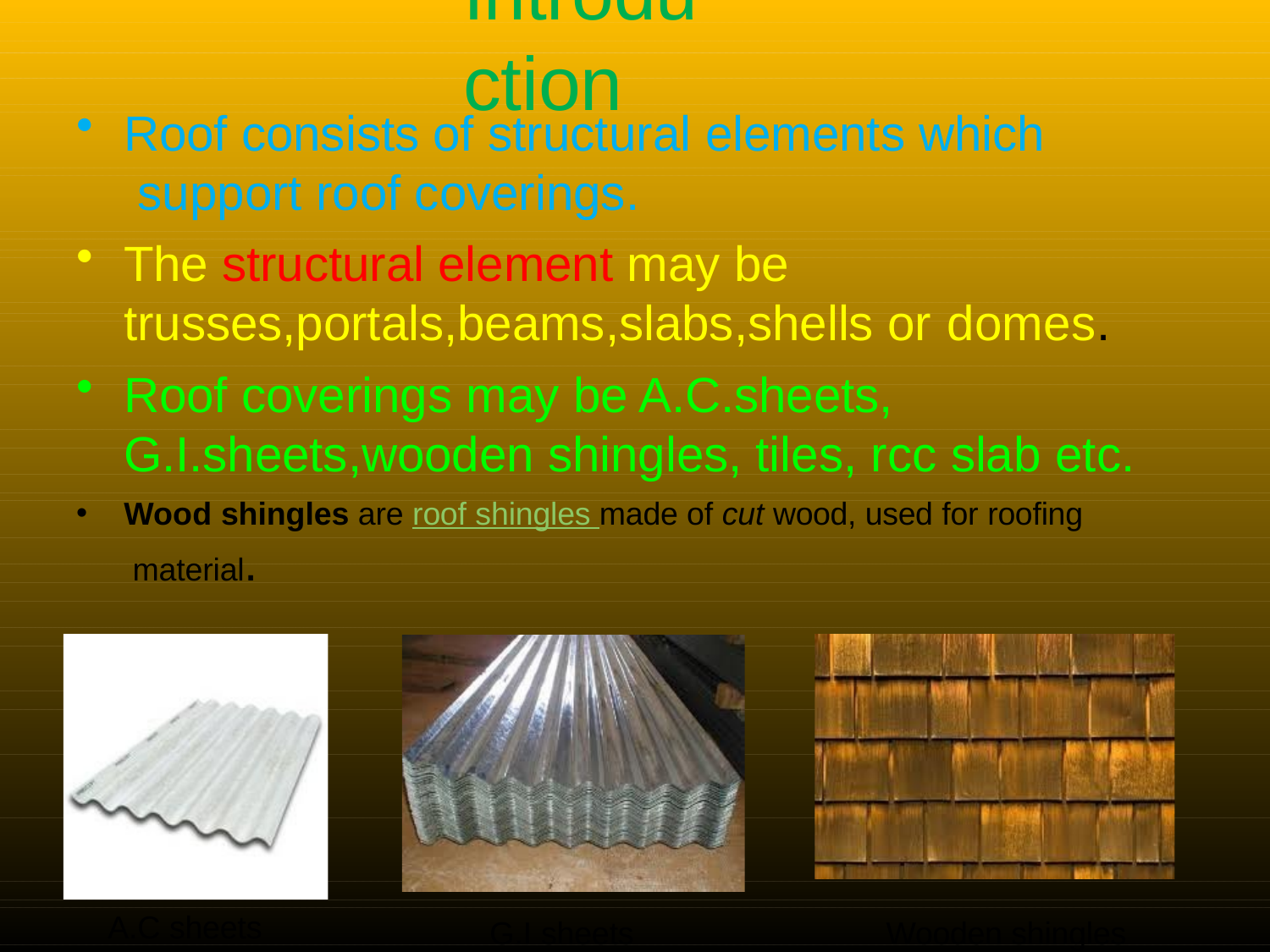

# Introduction

Roof consists of structural elements which  support roof coverings.
The structural element may be  trusses,portals,beams,slabs,shells or domes.
Roof coverings may be A.C.sheets,  G.I.sheets,wooden shingles, tiles, rcc slab etc.
Wood shingles are roof shingles made of cut wood, used for roofing  material.

A.C sheets

G.I sheets
Wooden shingles